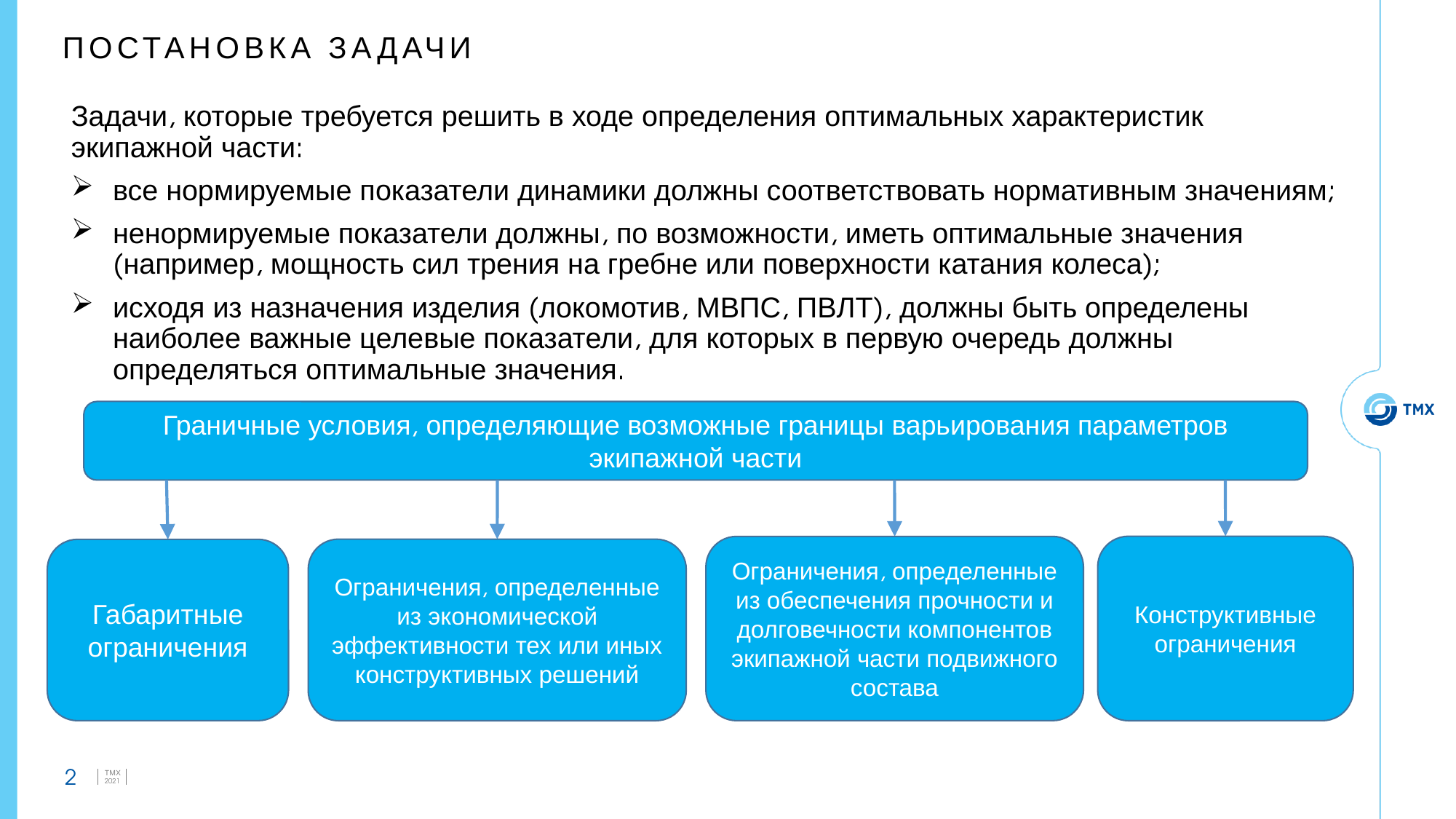

# ПОСТАНОВКА ЗАДАЧИ
Задачи, которые требуется решить в ходе определения оптимальных характеристик экипажной части:
все нормируемые показатели динамики должны соответствовать нормативным значениям;
ненормируемые показатели должны, по возможности, иметь оптимальные значения (например, мощность сил трения на гребне или поверхности катания колеса);
исходя из назначения изделия (локомотив, МВПС, ПВЛТ), должны быть определены наиболее важные целевые показатели, для которых в первую очередь должны определяться оптимальные значения.

Граничные условия, определяющие возможные границы варьирования параметров экипажной части
Конструктивные ограничения
Ограничения, определенные из обеспечения прочности и долговечности компонентов экипажной части подвижного состава
Ограничения, определенные из экономической эффективности тех или иных конструктивных решений
Габаритные ограничения